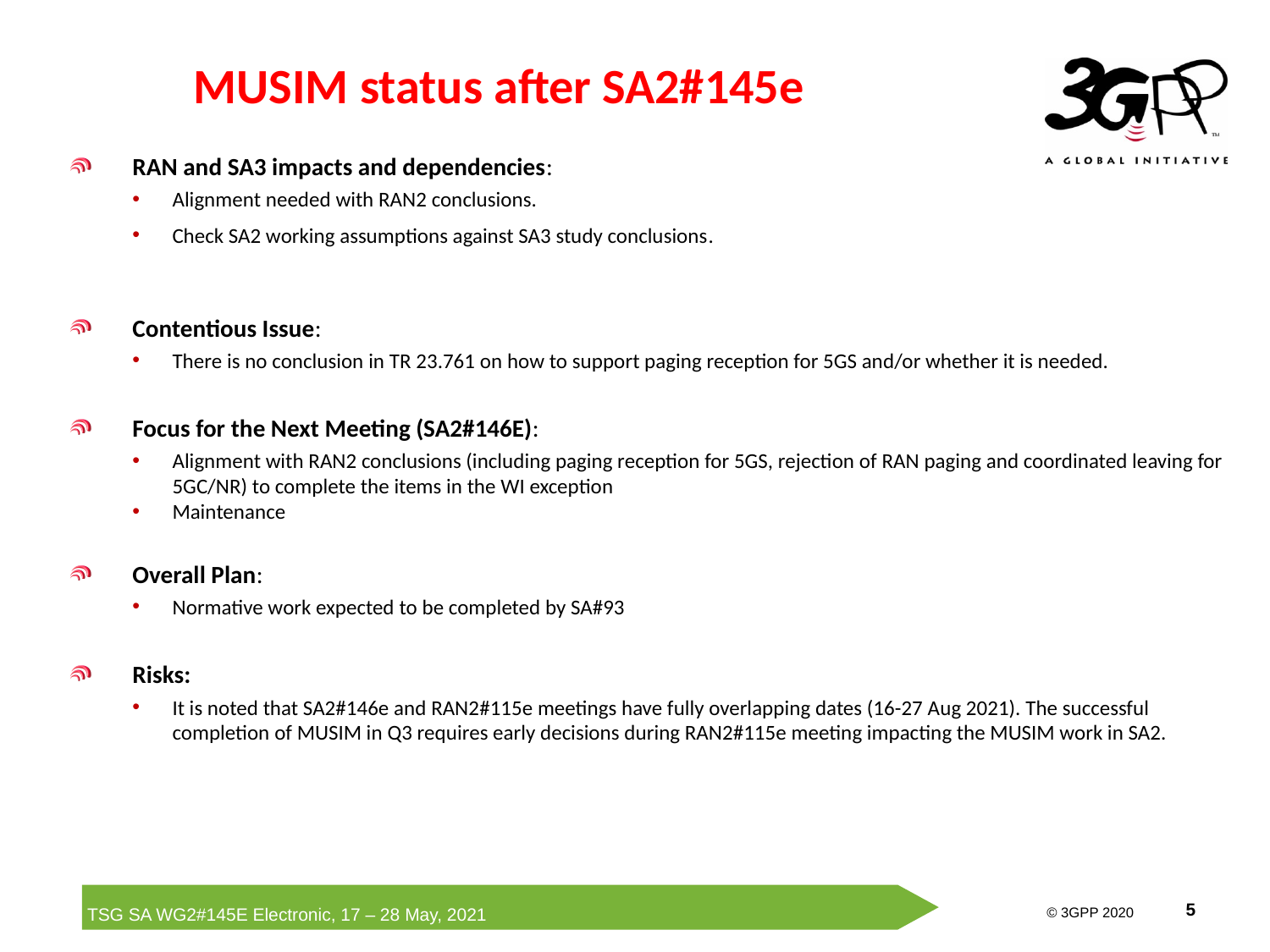

# MUSIM status after SA2#145e
RAN and SA3 impacts and dependencies:
Alignment needed with RAN2 conclusions.
Check SA2 working assumptions against SA3 study conclusions.

Contentious Issue:
There is no conclusion in TR 23.761 on how to support paging reception for 5GS and/or whether it is needed.

Focus for the Next Meeting (SA2#146E):
Alignment with RAN2 conclusions (including paging reception for 5GS, rejection of RAN paging and coordinated leaving for 5GC/NR) to complete the items in the WI exception
Maintenance

Overall Plan:
Normative work expected to be completed by SA#93

Risks:
It is noted that SA2#146e and RAN2#115e meetings have fully overlapping dates (16-27 Aug 2021). The successful completion of MUSIM in Q3 requires early decisions during RAN2#115e meeting impacting the MUSIM work in SA2.